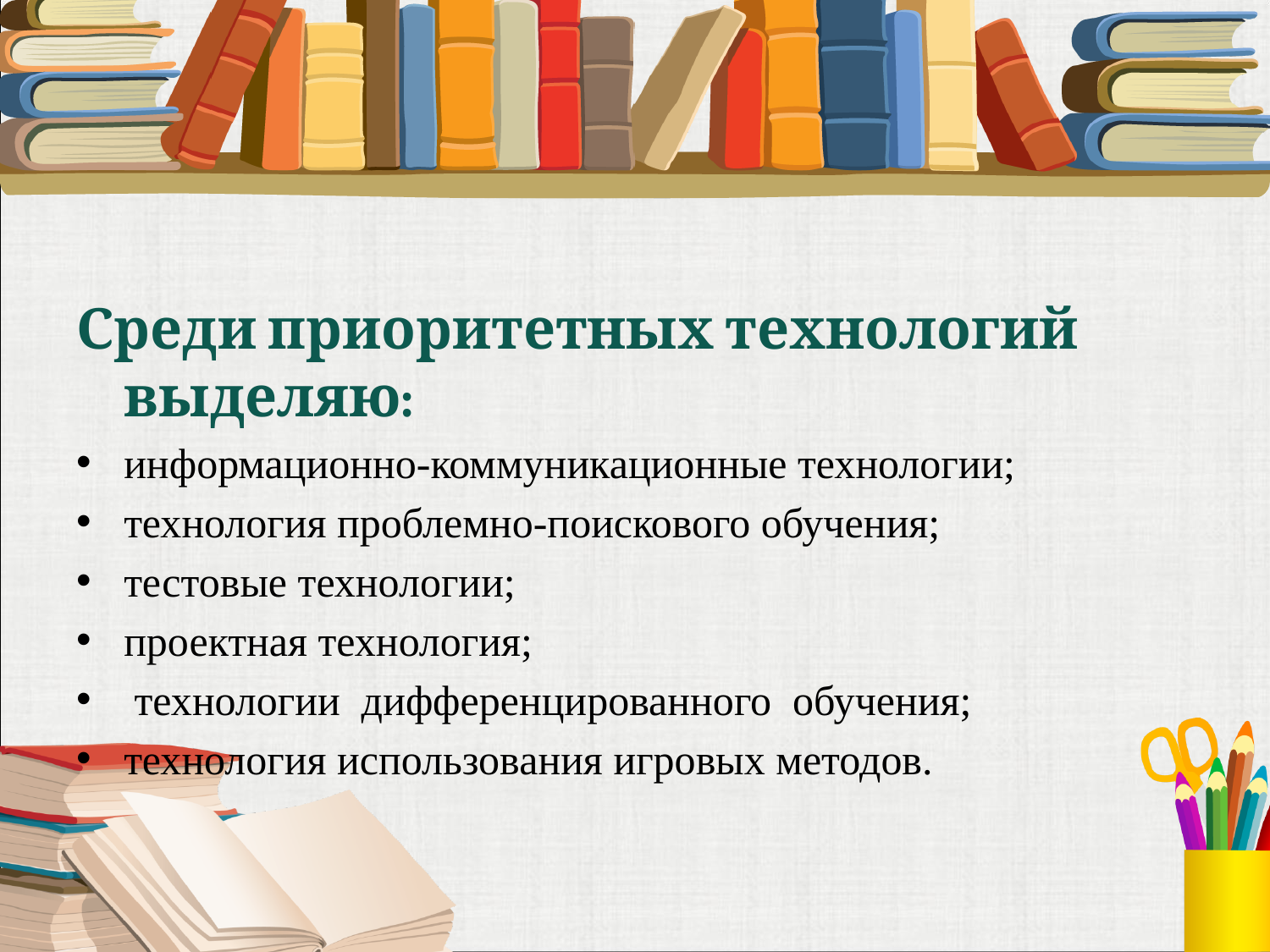

#
Среди приоритетных технологий выделяю:
информационно-коммуникационные технологии;
технология проблемно-поискового обучения;
тестовые технологии;
проектная технология;
 технологии  дифференцированного  обучения;
технология использования игровых методов.